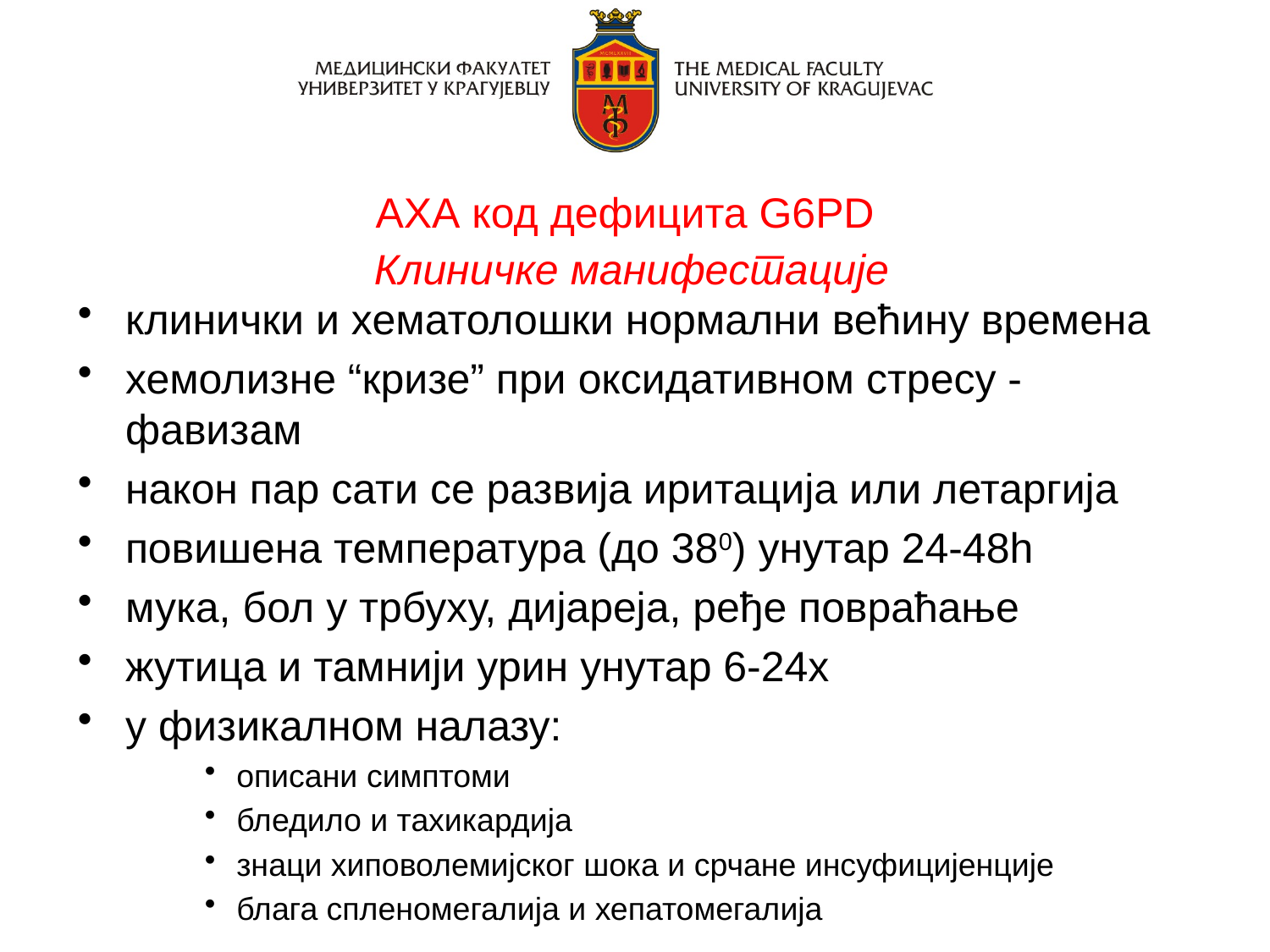

АХА код дефицита G6PD
Клиничке манифeстaцијe
клинички и хематолошки нормални већину времена
хемолизне “кризе” при оксидативном стресу - фавизам
након пар сати се развија иритација или летаргија
повишена температура (до 380) унутар 24-48h
мука, бол у трбуху, дијареја, ређе повраћање
жутица и тамнији урин унутар 6-24х
у физикалном налазу:
описани симптоми
бледило и тахикардија
знаци хиповолемијског шока и срчане инсуфицијенције
блага спленомегалија и хепатомегалија